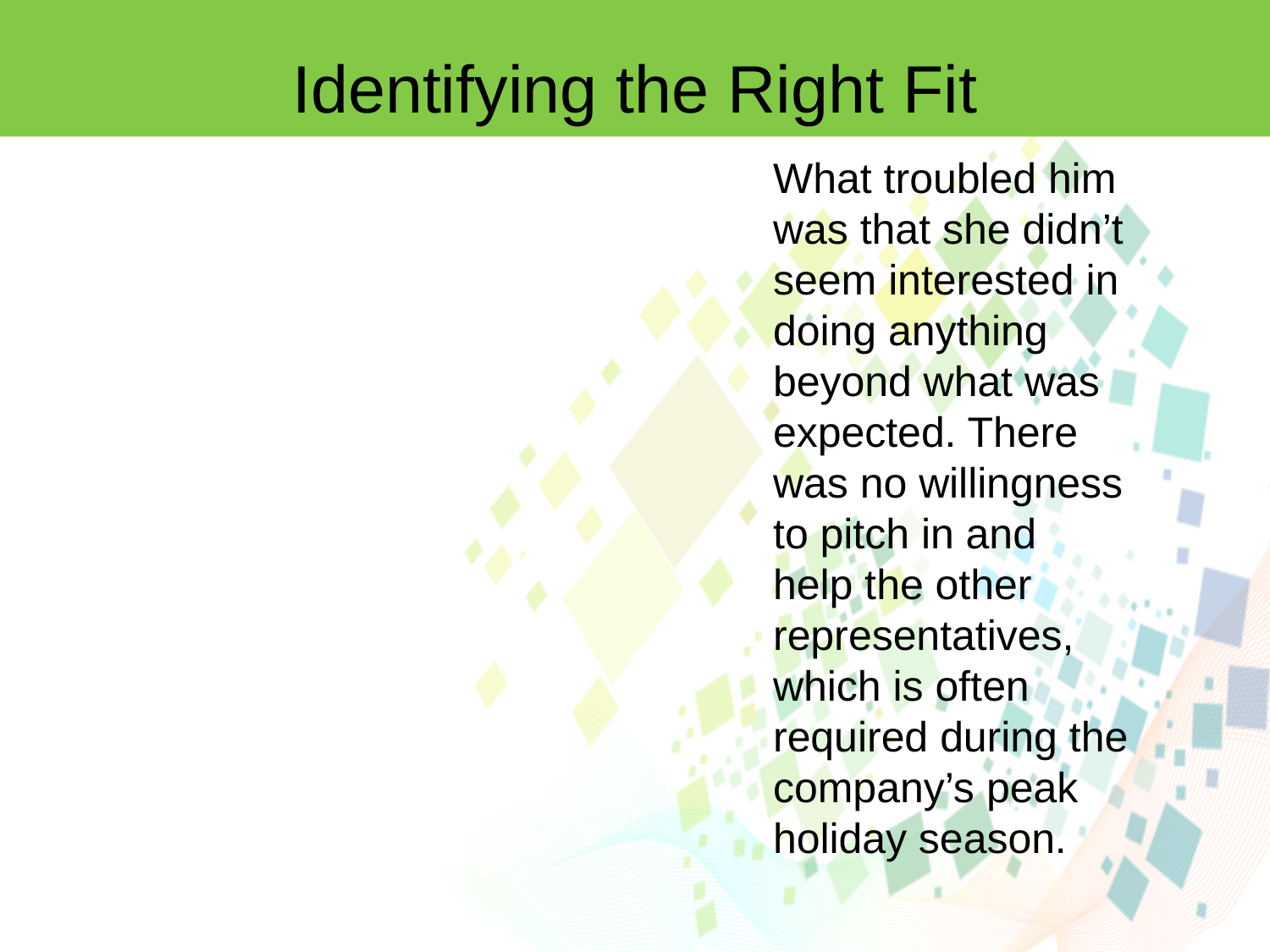

Identifying the Right Fit
What troubled him was that she didn’t seem interested in doing anything beyond what was expected. There was no willingness to pitch in and
help the other representatives, which is often required during the company’s peak holiday season.